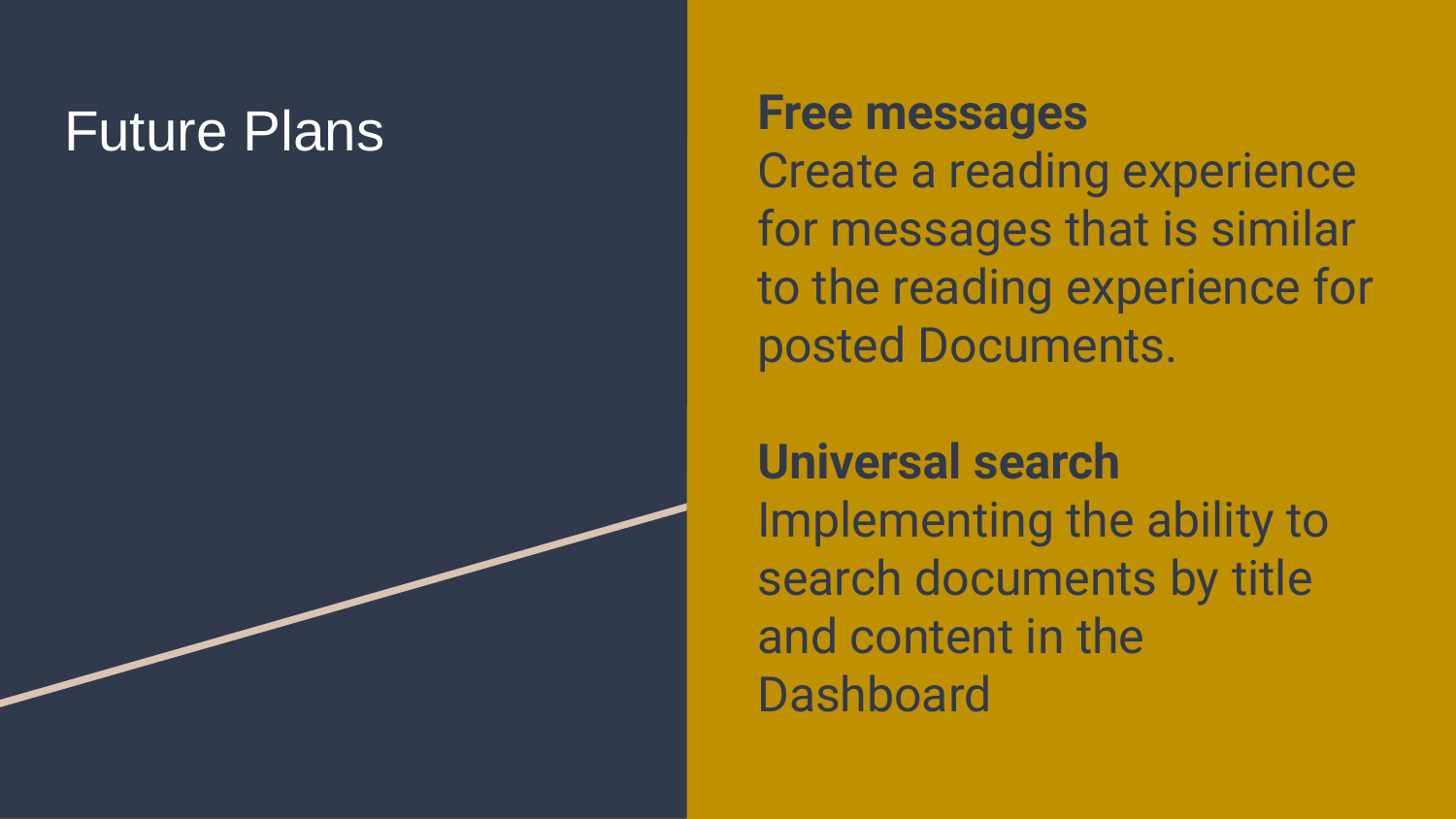

Free messages
Create a reading experience for messages that is similar to the reading experience for posted Documents.

Universal search
Implementing the ability to search documents by title and content in the Dashboard
# Future Plans